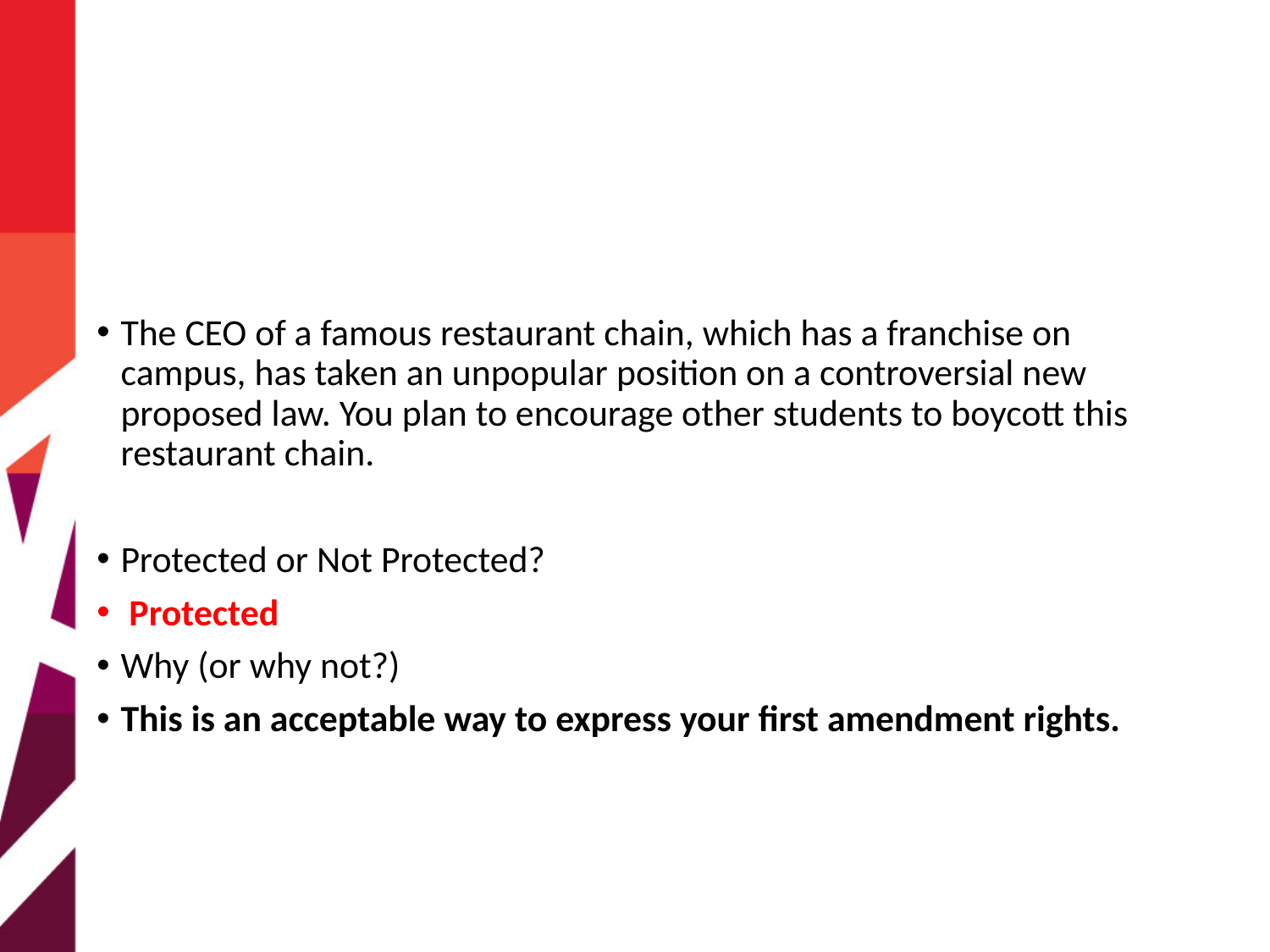

#
The CEO of a famous restaurant chain, which has a franchise on campus, has taken an unpopular position on a controversial new proposed law. You plan to encourage other students to boycott this restaurant chain.

Protected or Not Protected?
 Protected
Why (or why not?)
This is an acceptable way to express your first amendment rights.